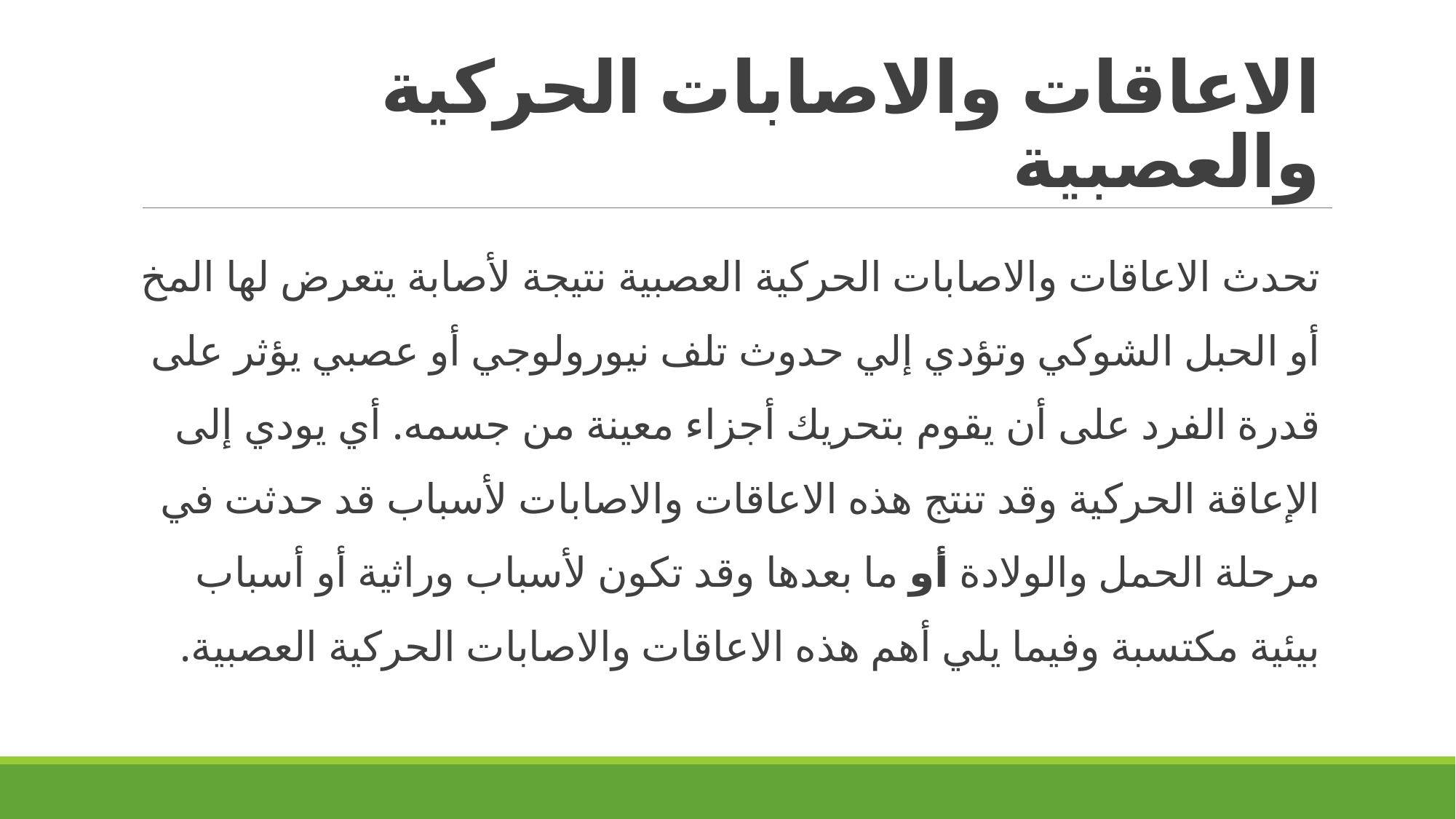

# الاعاقات والاصابات الحركية والعصبية
تحدث الاعاقات والاصابات الحركية العصبية نتيجة لأصابة يتعرض لها المخ أو الحبل الشوكي وتؤدي إلي حدوث تلف نيورولوجي أو عصبي يؤثر على قدرة الفرد على أن يقوم بتحريك أجزاء معينة من جسمه. أي يودي إلى الإعاقة الحركية وقد تنتج هذه الاعاقات والاصابات لأسباب قد حدثت في مرحلة الحمل والولادة أو ما بعدها وقد تكون لأسباب وراثية أو أسباب بيئية مكتسبة وفيما يلي أهم هذه الاعاقات والاصابات الحركية العصبية.